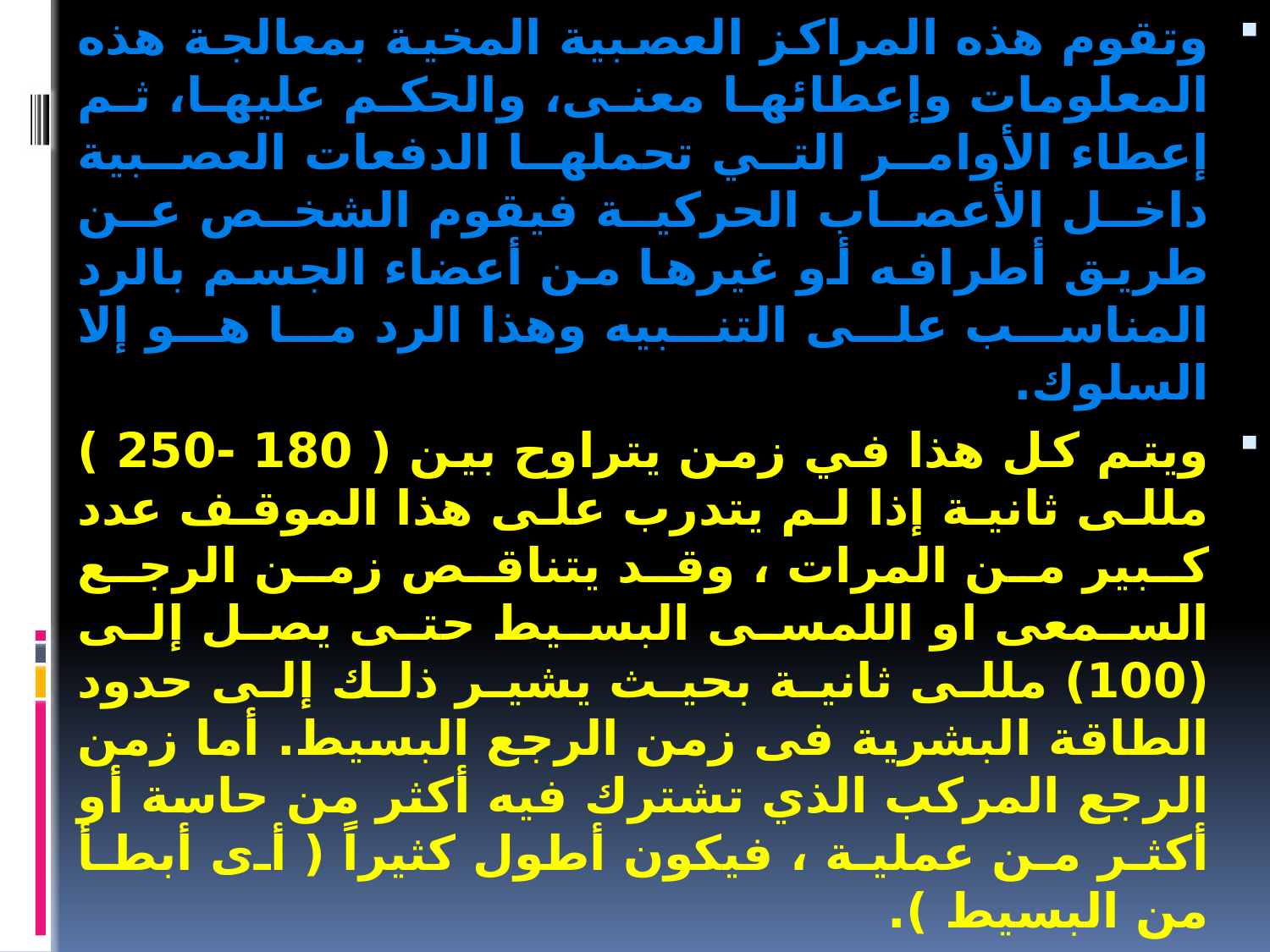

وتقوم هذه المراكز العصبية المخية بمعالجة هذه المعلومات وإعطائها معنى، والحكم عليها، ثم إعطاء الأوامر التي تحملها الدفعات العصبية داخل الأعصاب الحركية فيقوم الشخص عن طريق أطرافه أو غيرها من أعضاء الجسم بالرد المناسب على التنبيه وهذا الرد ما هو إلا السلوك.
ويتم كل هذا في زمن يتراوح بين ( 180 -250 ) مللى ثانية إذا لم يتدرب على هذا الموقف عدد كبير من المرات ، وقد يتناقص زمن الرجع السمعى او اللمسى البسيط حتى يصل إلى (100) مللى ثانية بحيث يشير ذلك إلى حدود الطاقة البشرية فى زمن الرجع البسيط. أما زمن الرجع المركب الذي تشترك فيه أكثر من حاسة أو أكثر من عملية ، فيكون أطول كثيراً ( أى أبطأ من البسيط ).